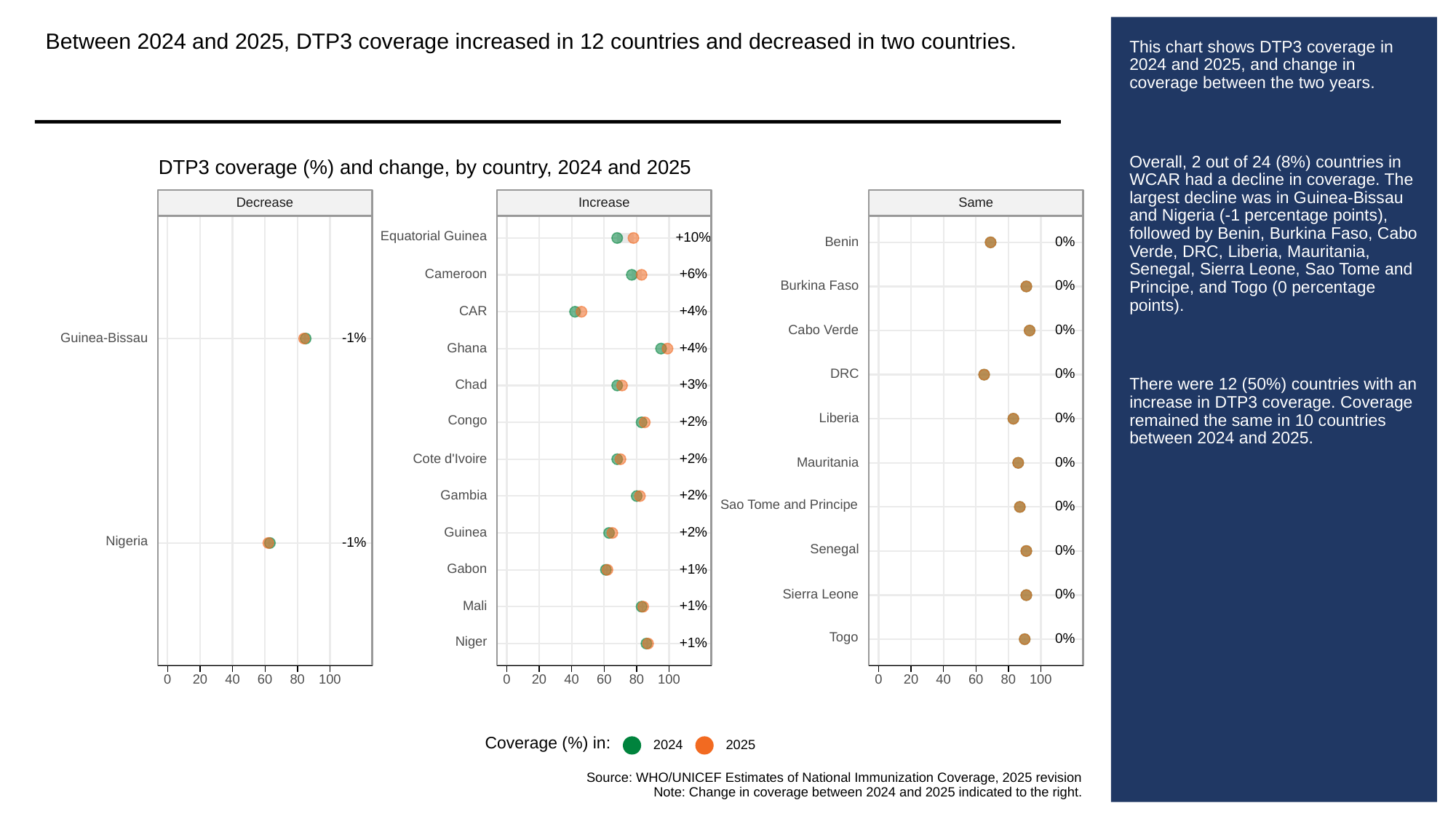

Between 2024 and 2025, DTP3 coverage increased in 12 countries and decreased in two countries.
# This chart shows DTP3 coverage in 2024 and 2025, and change in coverage between the two years.

Overall, 2 out of 24 (8%) countries in WCAR had a decline in coverage. The largest decline was in Guinea-Bissau and Nigeria (-1 percentage points), followed by Benin, Burkina Faso, Cabo Verde, DRC, Liberia, Mauritania, Senegal, Sierra Leone, Sao Tome and Principe, and Togo (0 percentage points).

There were 12 (50%) countries with an increase in DTP3 coverage. Coverage remained the same in 10 countries between 2024 and 2025.

DTP3 coverage (%) and change, by country, 2024 and 2025

Same
Decrease
Increase

Equatorial Guinea
+10%

0%

Benin

+6%

Cameroon

0%

Burkina Faso

+4%

CAR

0%

Cabo Verde

-1%

Guinea-Bissau

+4%

Ghana

0%

DRC

+3%

Chad

0%

Liberia
Congo
+2%

+2%

Cote d'Ivoire
0%

Mauritania

+2%

Gambia

Sao Tome and Principe
0%

+2%

Guinea

Nigeria
-1%

Senegal
0%

+1%

Gabon

0%

Sierra Leone

+1%

Mali

Togo
0%

Niger
+1%

0
20
40
60
80
100
0
20
40
60
80
100
0
20
40
60
80
100
Coverage (%) in:

2024
2025
Source: WHO/UNICEF Estimates of National Immunization Coverage, 2025 revision
Note: Change in coverage between 2024 and 2025 indicated to the right.